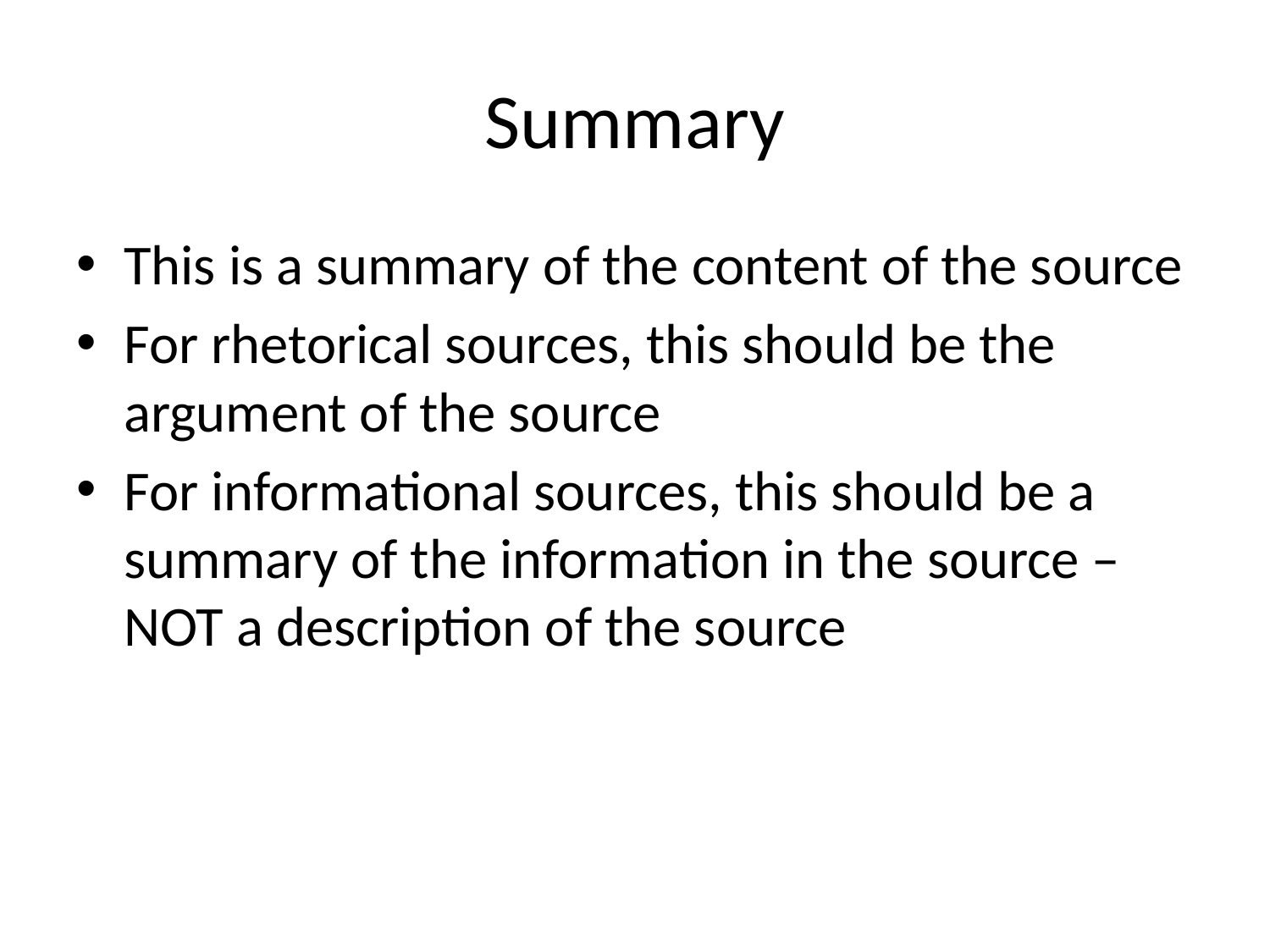

# Summary
This is a summary of the content of the source
For rhetorical sources, this should be the argument of the source
For informational sources, this should be a summary of the information in the source – NOT a description of the source